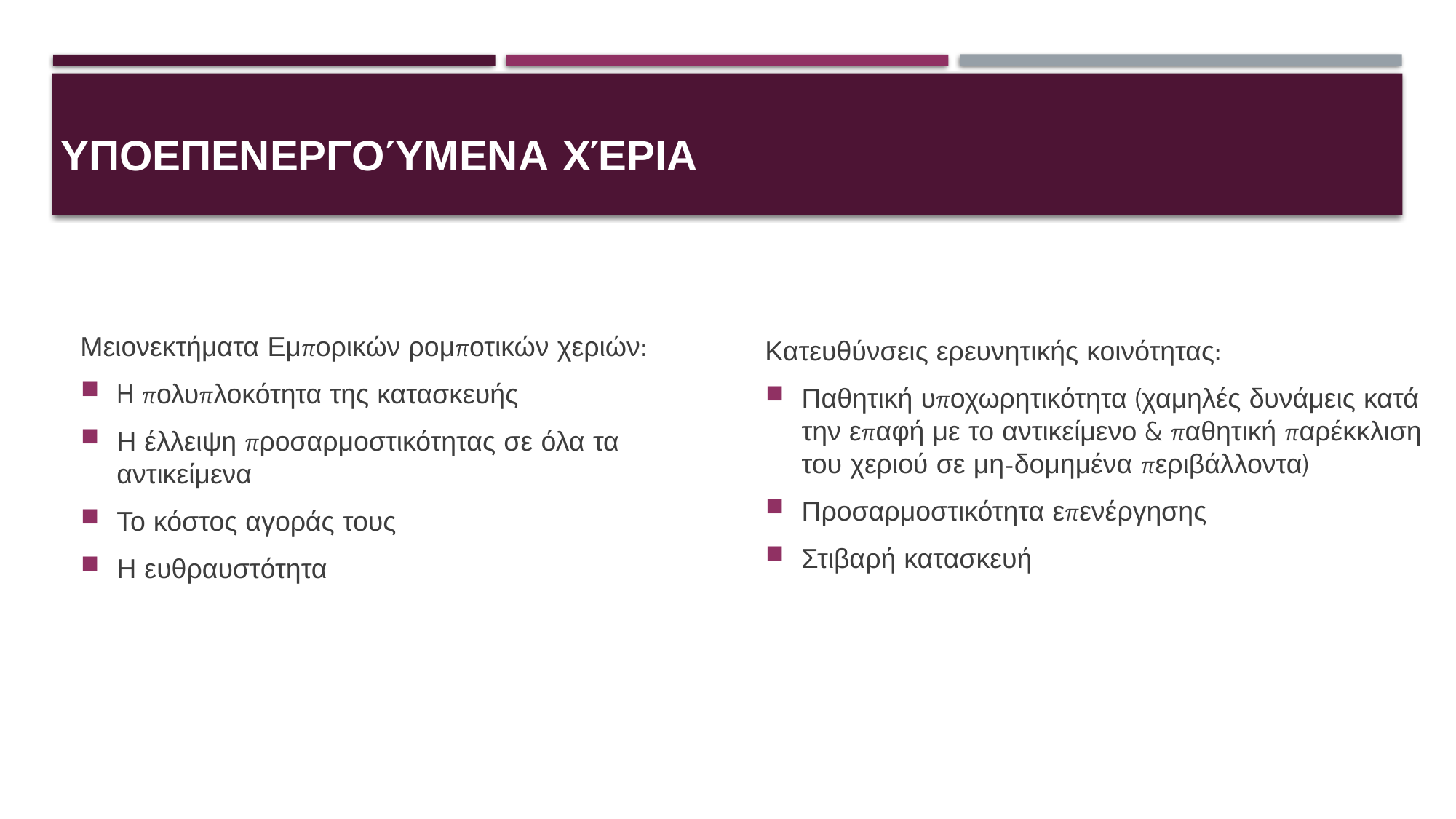

# Υποεπενεργούμενα χέρια
Κατευθύνσεις ερευνητικής κοινότητας:
Παθητική υποχωρητικότητα (χαμηλές δυνάμεις κατά την επαφή με το αντικείμενο & παθητική παρέκκλιση του χεριού σε μη-δομημένα περιβάλλοντα)
Προσαρμοστικότητα επενέργησης
Στιβαρή κατασκευή
Μειονεκτήματα Εμπορικών ρομποτικών χεριών:
H πολυπλοκότητα της κατασκευής
Η έλλειψη προσαρμοστικότητας σε όλα τα αντικείμενα
Το κόστος αγοράς τους
Η ευθραυστότητα